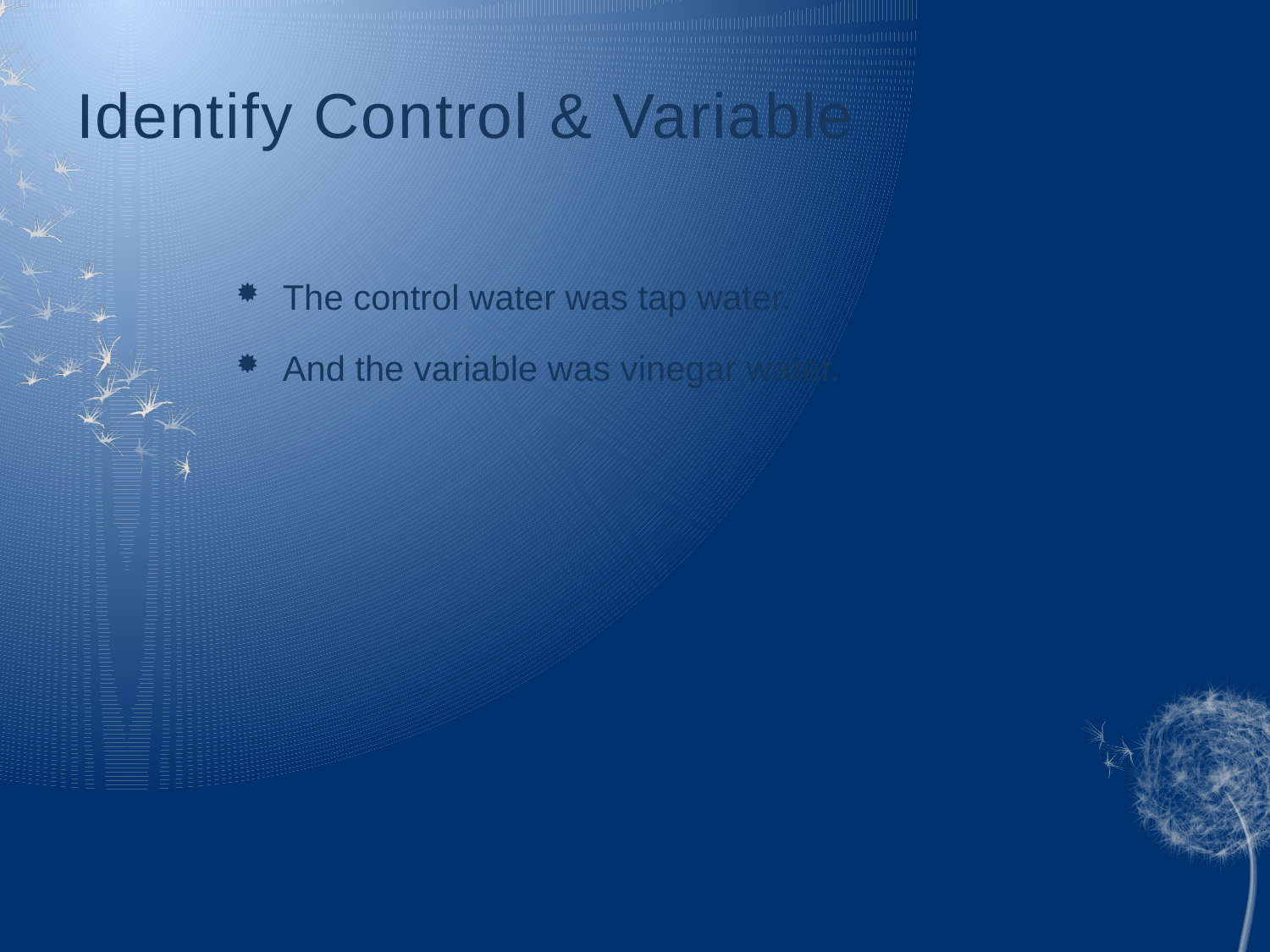

# Identify Control & Variable
The control water was tap water.
And the variable was vinegar water.